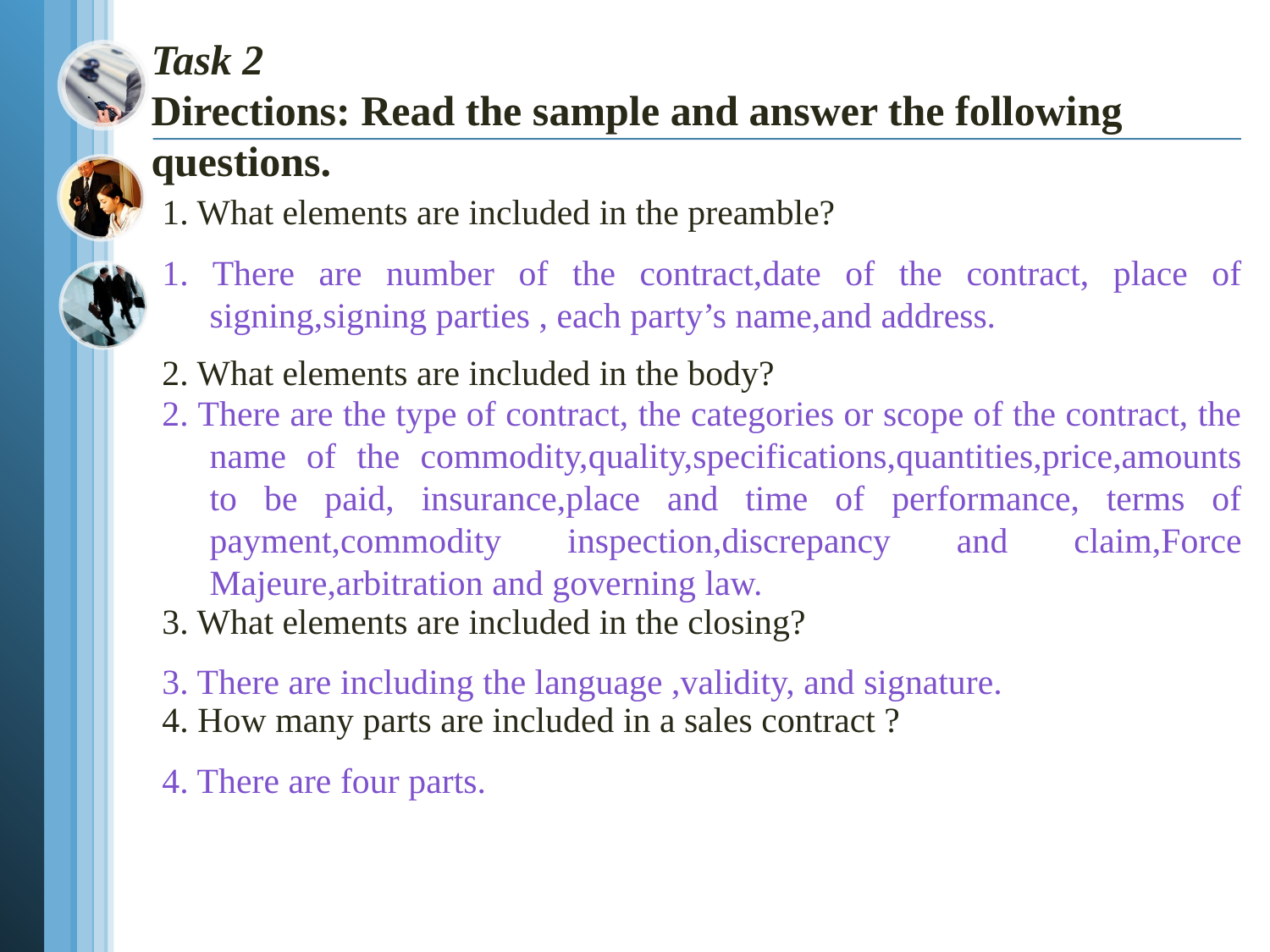

# Task 2 Directions: Read the sample and answer the following questions.
1. What elements are included in the preamble?

2. What elements are included in the body?

3. What elements are included in the closing?

4. How many parts are included in a sales contract ?
1. There are number of the contract,date of the contract, place of signing,signing parties , each party’s name,and address.

2. There are the type of contract, the categories or scope of the contract, the name of the commodity,quality,specifications,quantities,price,amounts to be paid, insurance,place and time of performance, terms of payment,commodity inspection,discrepancy and claim,Force Majeure,arbitration and governing law.

3. There are including the language ,validity, and signature.

4. There are four parts.